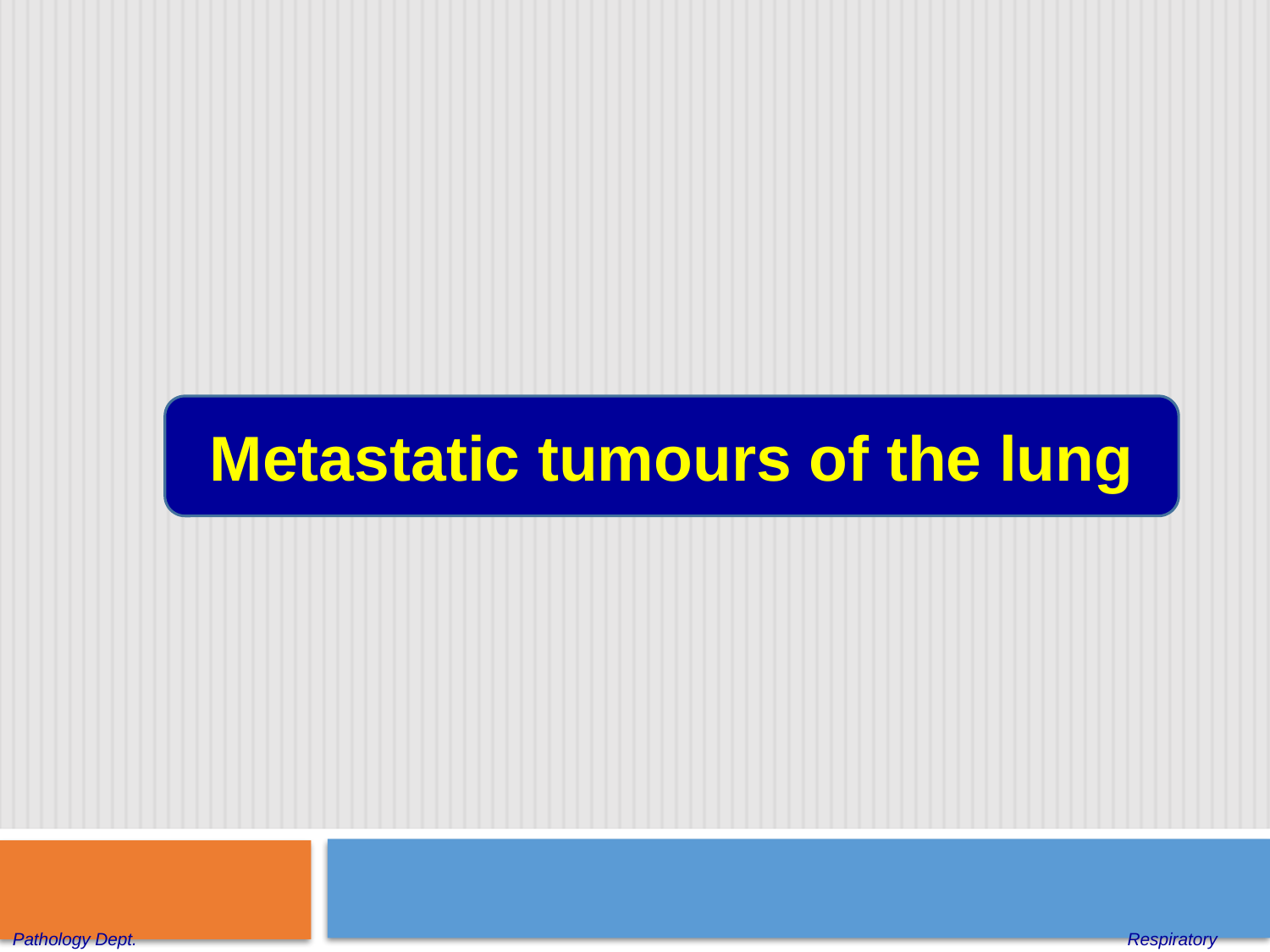

Metastatic tumours of the lung
Respiratory Block
Pathology Dept. KSU